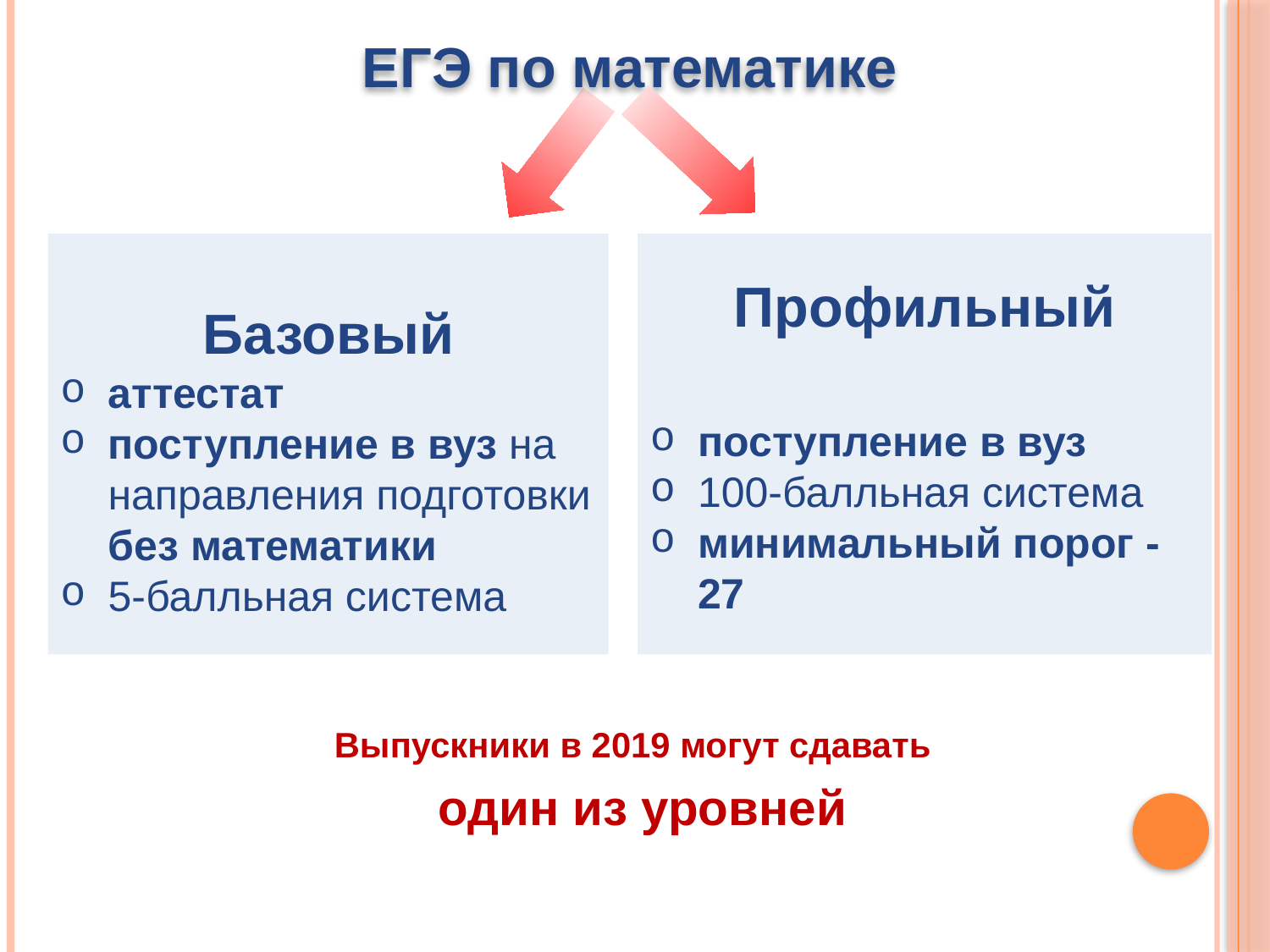

ЕГЭ по математике

Базовый
аттестат
поступление в вуз на направления подготовки без математики
5-балльная система

Профильный

поступление в вуз
100-балльная система
минимальный порог - 27

Выпускники в 2019 могут сдавать
 один из уровней